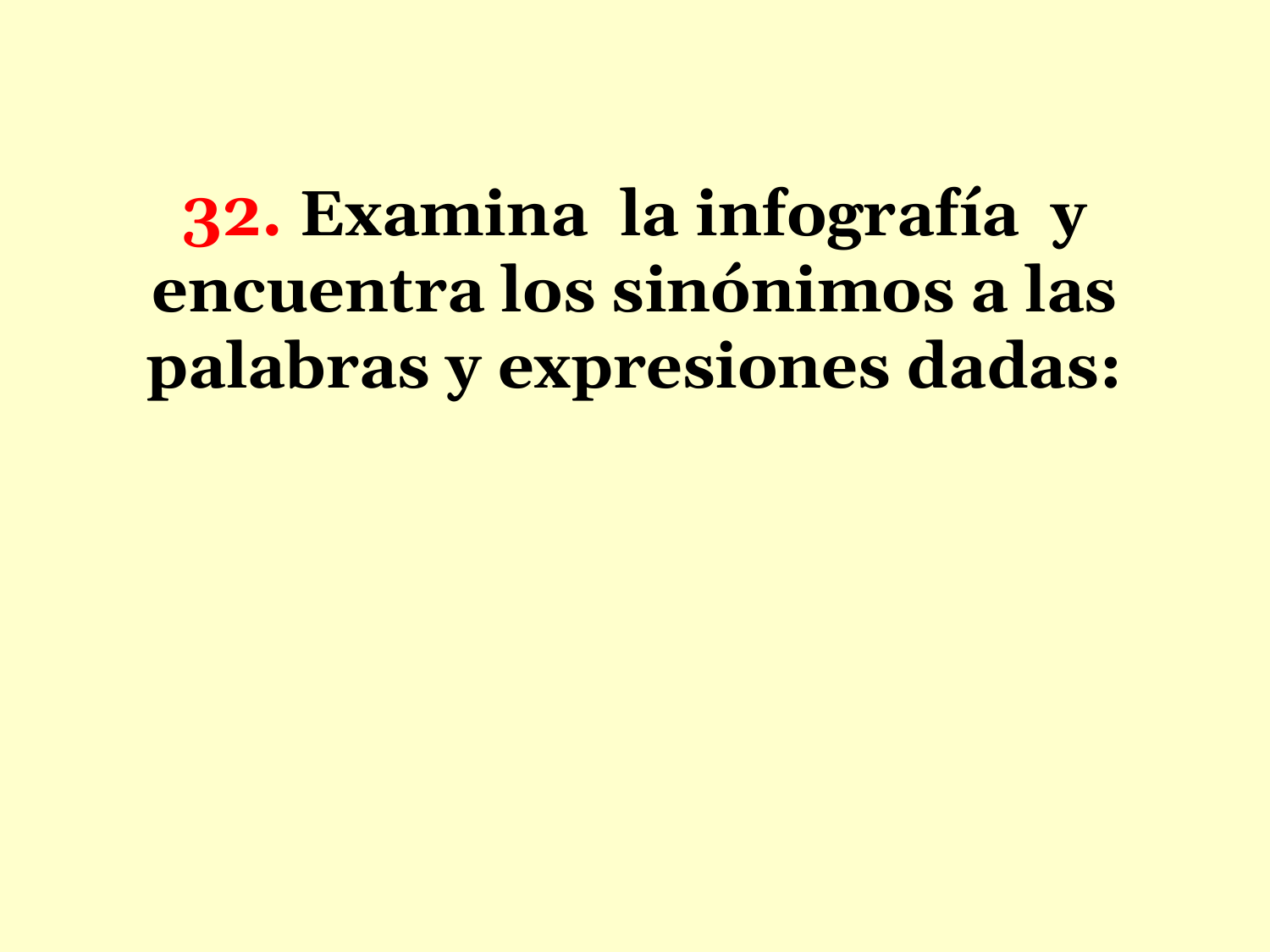

32. Examina  la infografía  y encuentra los sinónimos a las palabras y expresiones dadas: